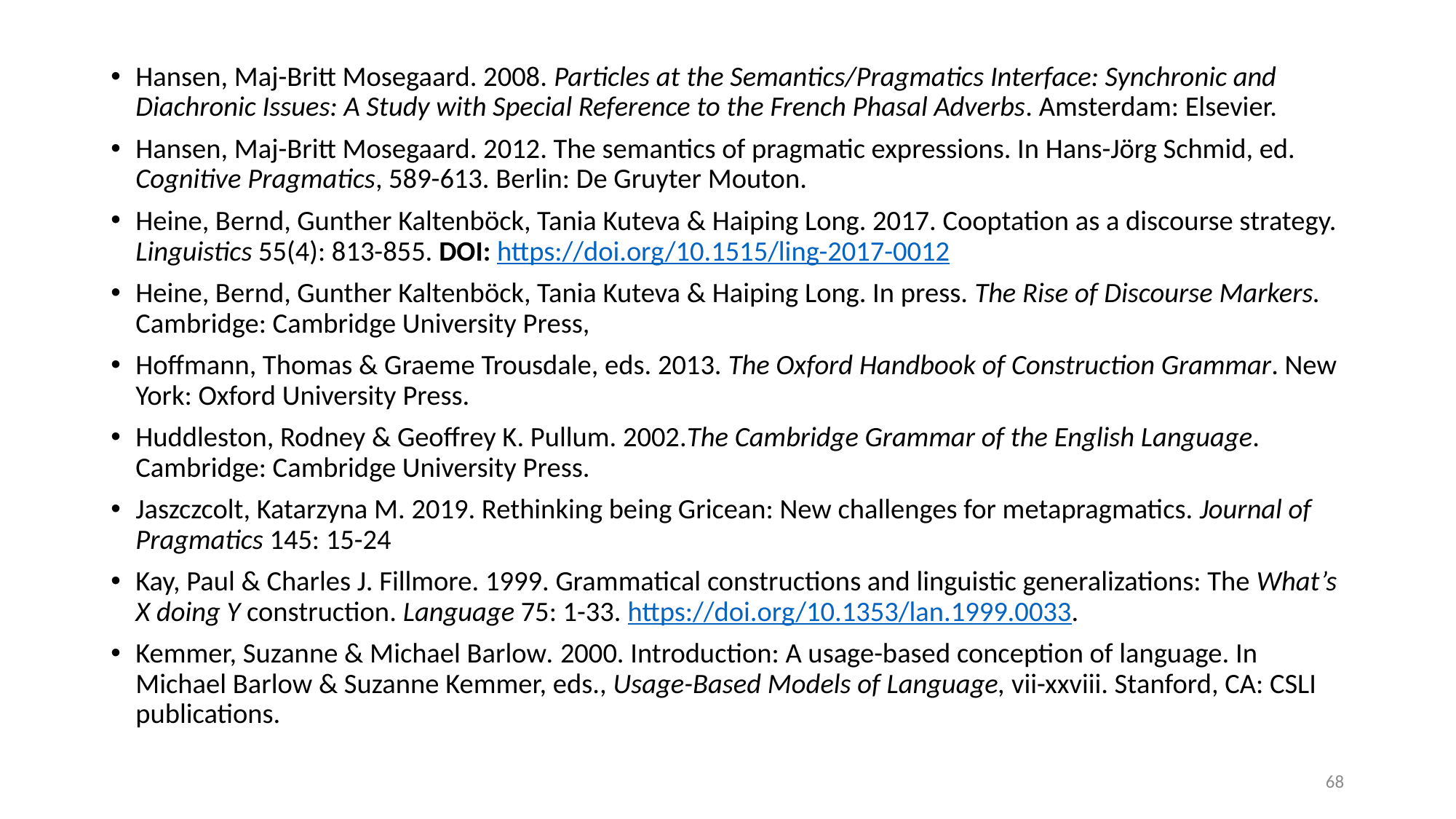

Hansen, Maj-Britt Mosegaard. 2008. Particles at the Semantics/Pragmatics Interface: Synchronic and Diachronic Issues: A Study with Special Reference to the French Phasal Adverbs. Amsterdam: Elsevier.
Hansen, Maj-Britt Mosegaard. 2012. The semantics of pragmatic expressions. In Hans-Jörg Schmid, ed. Cognitive Pragmatics, 589-613. Berlin: De Gruyter Mouton.
Heine, Bernd, Gunther Kaltenböck, Tania Kuteva & Haiping Long. 2017. Cooptation as a discourse strategy. Linguistics 55(4): 813-855. DOI: https://doi.org/10.1515/ling-2017-0012
Heine, Bernd, Gunther Kaltenböck, Tania Kuteva & Haiping Long. In press. The Rise of Discourse Markers. Cambridge: Cambridge University Press,
Hoffmann, Thomas & Graeme Trousdale, eds. 2013. The Oxford Handbook of Construction Grammar. New York: Oxford University Press.
Huddleston, Rodney & Geoffrey K. Pullum. 2002.The Cambridge Grammar of the English Language. Cambridge: Cambridge University Press.
Jaszczcolt, Katarzyna M. 2019. Rethinking being Gricean: New challenges for metapragmatics. Journal of Pragmatics 145: 15-24
Kay, Paul & Charles J. Fillmore. 1999. Grammatical constructions and linguistic generalizations: The What’s X doing Y construction. Language 75: 1-33. https://doi.org/10.1353/lan.1999.0033.
Kemmer, Suzanne & Michael Barlow. 2000. Introduction: A usage-based conception of language. In Michael Barlow & Suzanne Kemmer, eds., Usage-Based Models of Language, vii-xxviii. Stanford, CA: CSLI publications.

68